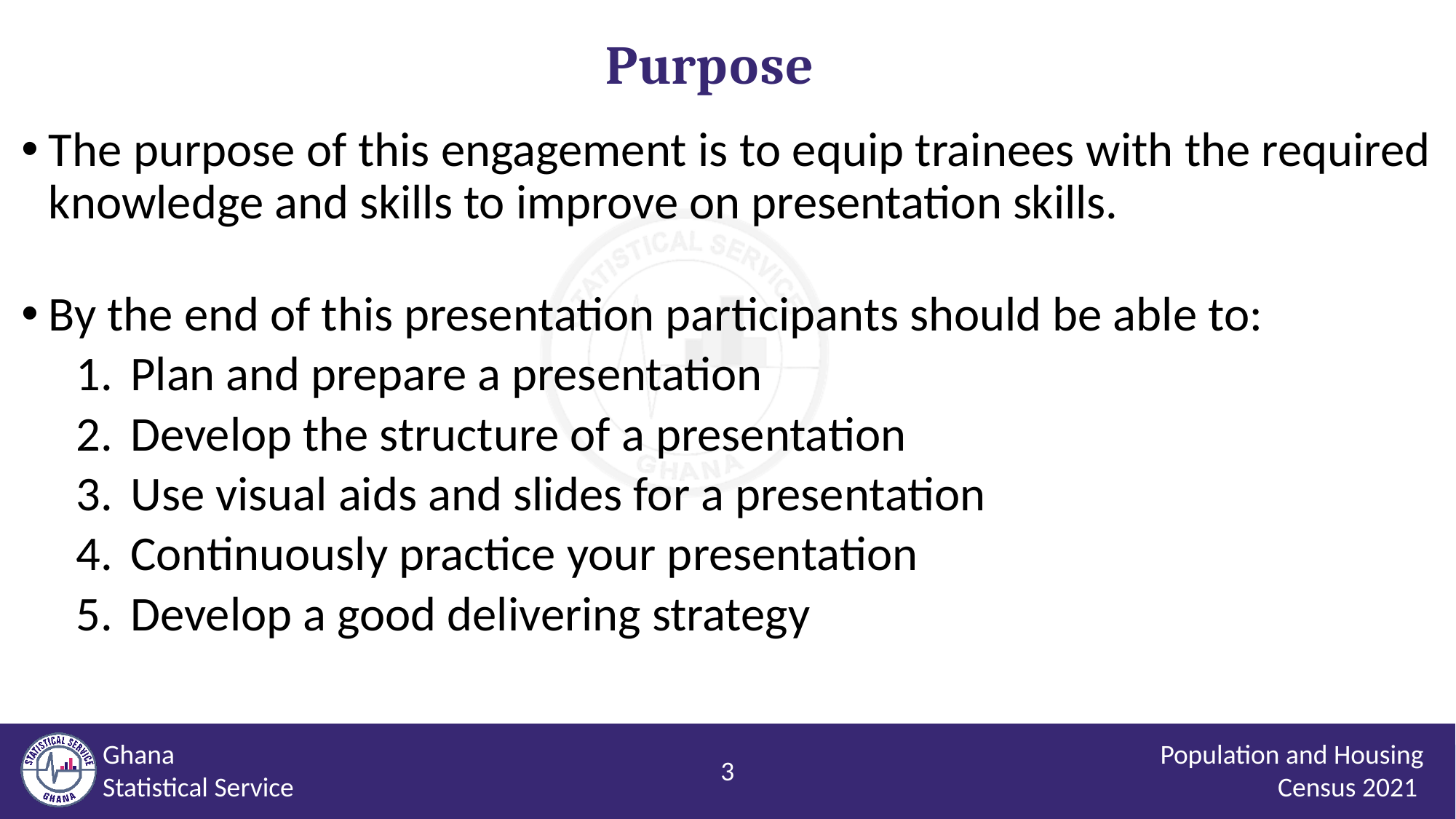

# Purpose
The purpose of this engagement is to equip trainees with the required knowledge and skills to improve on presentation skills.

By the end of this presentation participants should be able to:
Plan and prepare a presentation
Develop the structure of a presentation
Use visual aids and slides for a presentation
Continuously practice your presentation
Develop a good delivering strategy

3